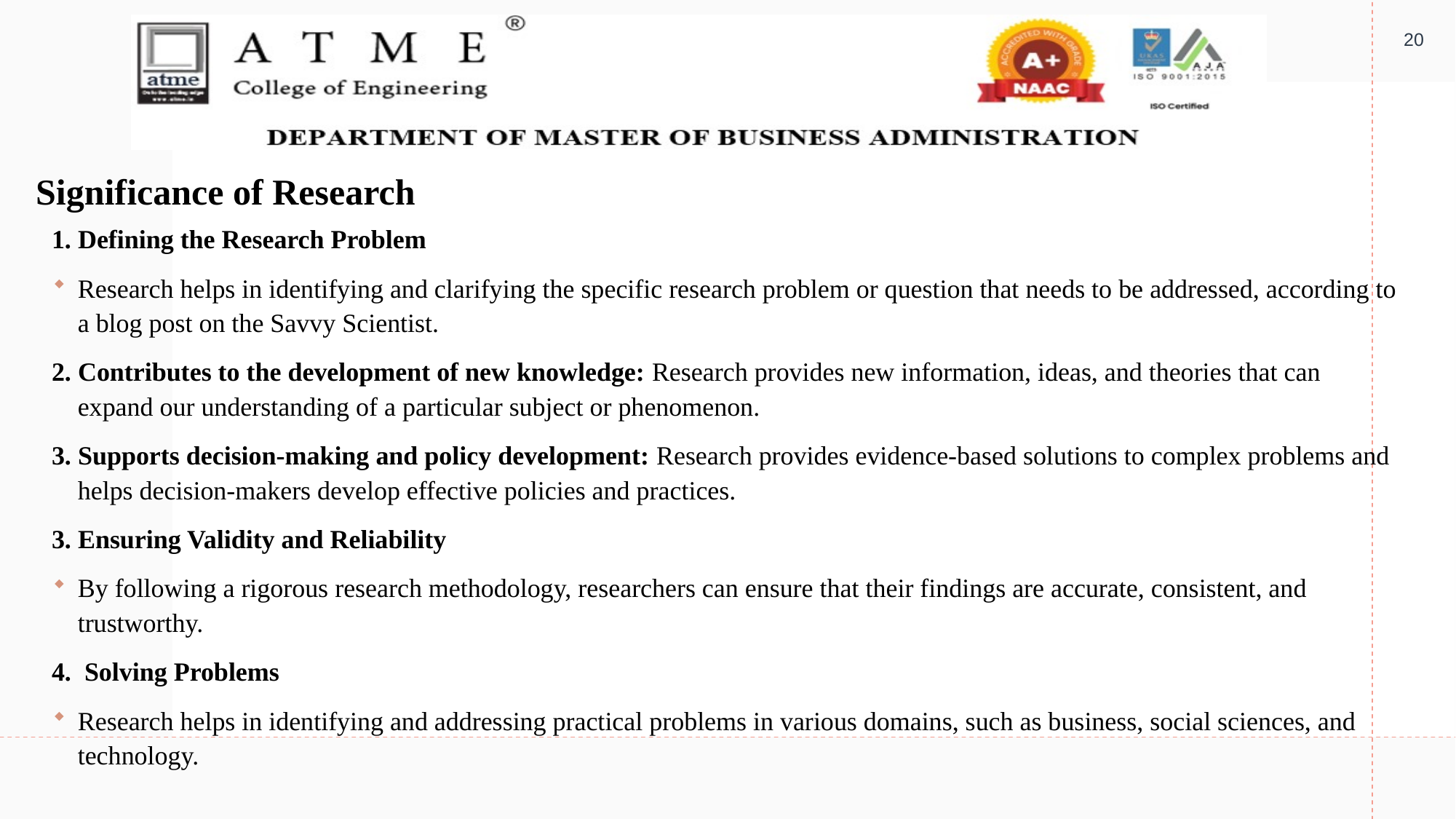

20
# Significance of Research
1. Defining the Research Problem
Research helps in identifying and clarifying the specific research problem or question that needs to be addressed, according to a blog post on the Savvy Scientist.
2. Contributes to the development of new knowledge: Research provides new information, ideas, and theories that can expand our understanding of a particular subject or phenomenon.
3. Supports decision-making and policy development: Research provides evidence-based solutions to complex problems and helps decision-makers develop effective policies and practices.
3. Ensuring Validity and Reliability
By following a rigorous research methodology, researchers can ensure that their findings are accurate, consistent, and trustworthy.
4.  Solving Problems
Research helps in identifying and addressing practical problems in various domains, such as business, social sciences, and technology.